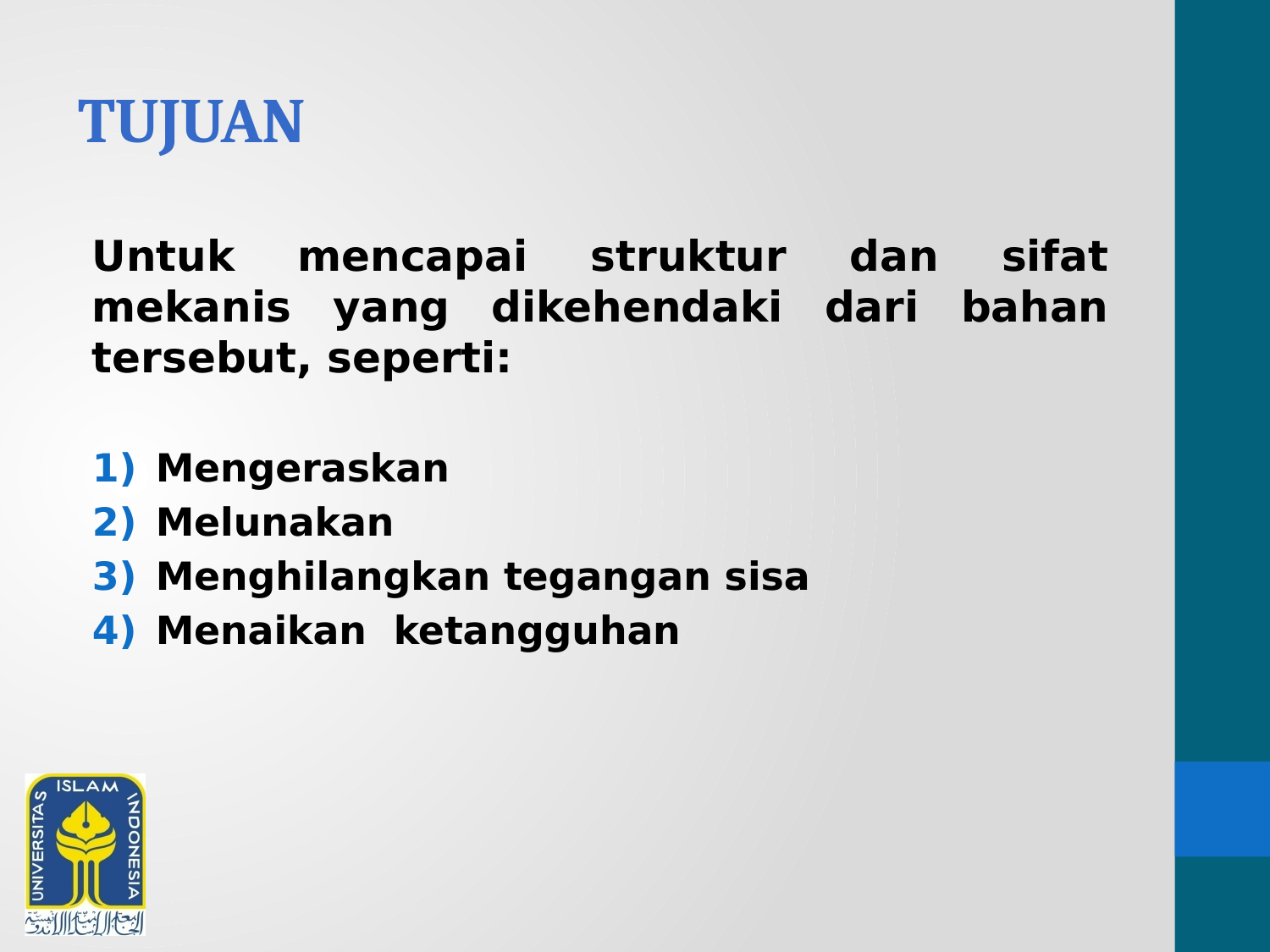

# tujuan
Untuk mencapai struktur dan sifat mekanis yang dikehendaki dari bahan tersebut, seperti:

Mengeraskan
Melunakan
Menghilangkan tegangan sisa
Menaikan  ketangguhan